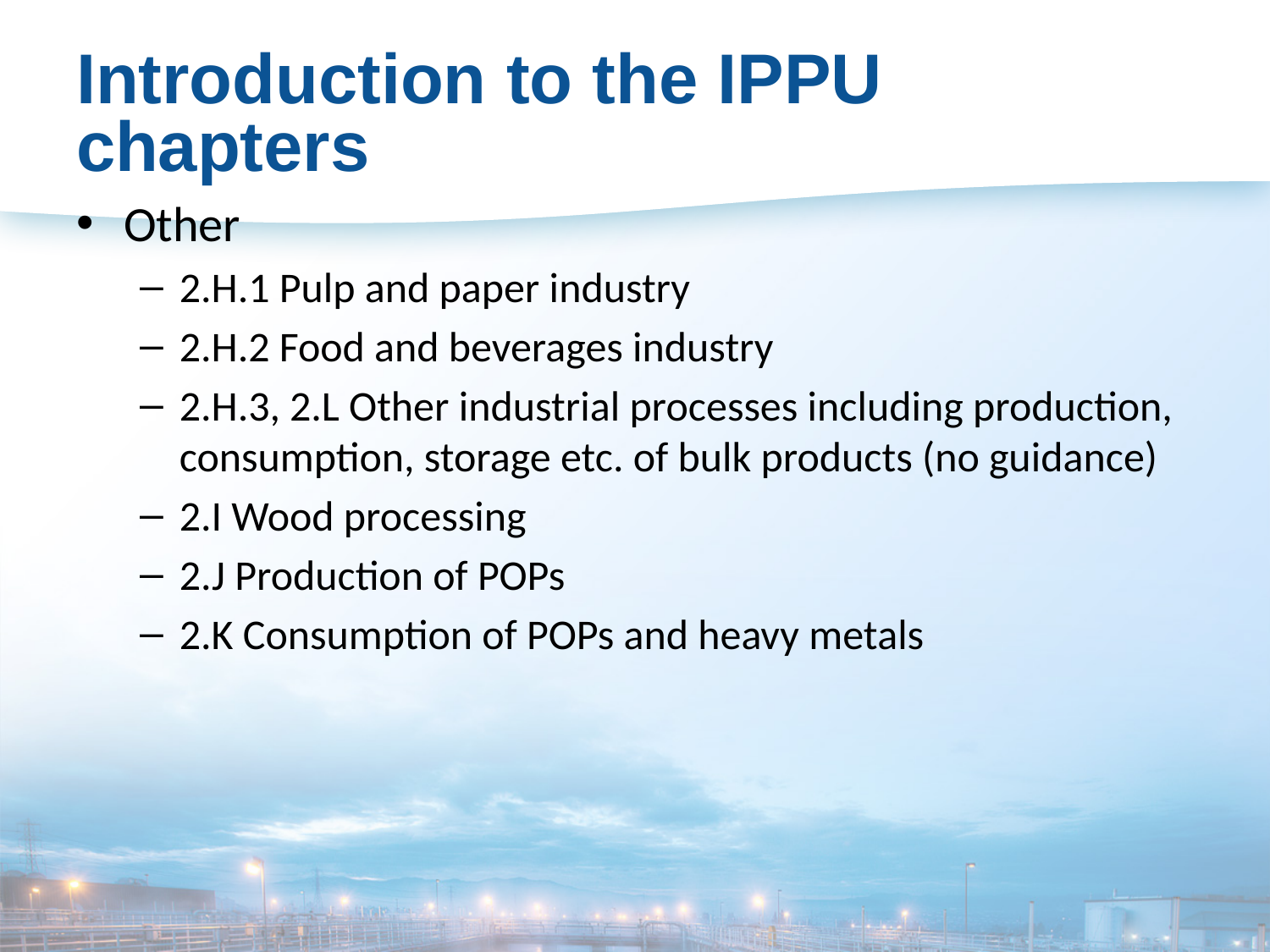

# Introduction to the IPPU chapters
Other
2.H.1 Pulp and paper industry
2.H.2 Food and beverages industry
2.H.3, 2.L Other industrial processes including production, consumption, storage etc. of bulk products (no guidance)
2.I Wood processing
2.J Production of POPs
2.K Consumption of POPs and heavy metals